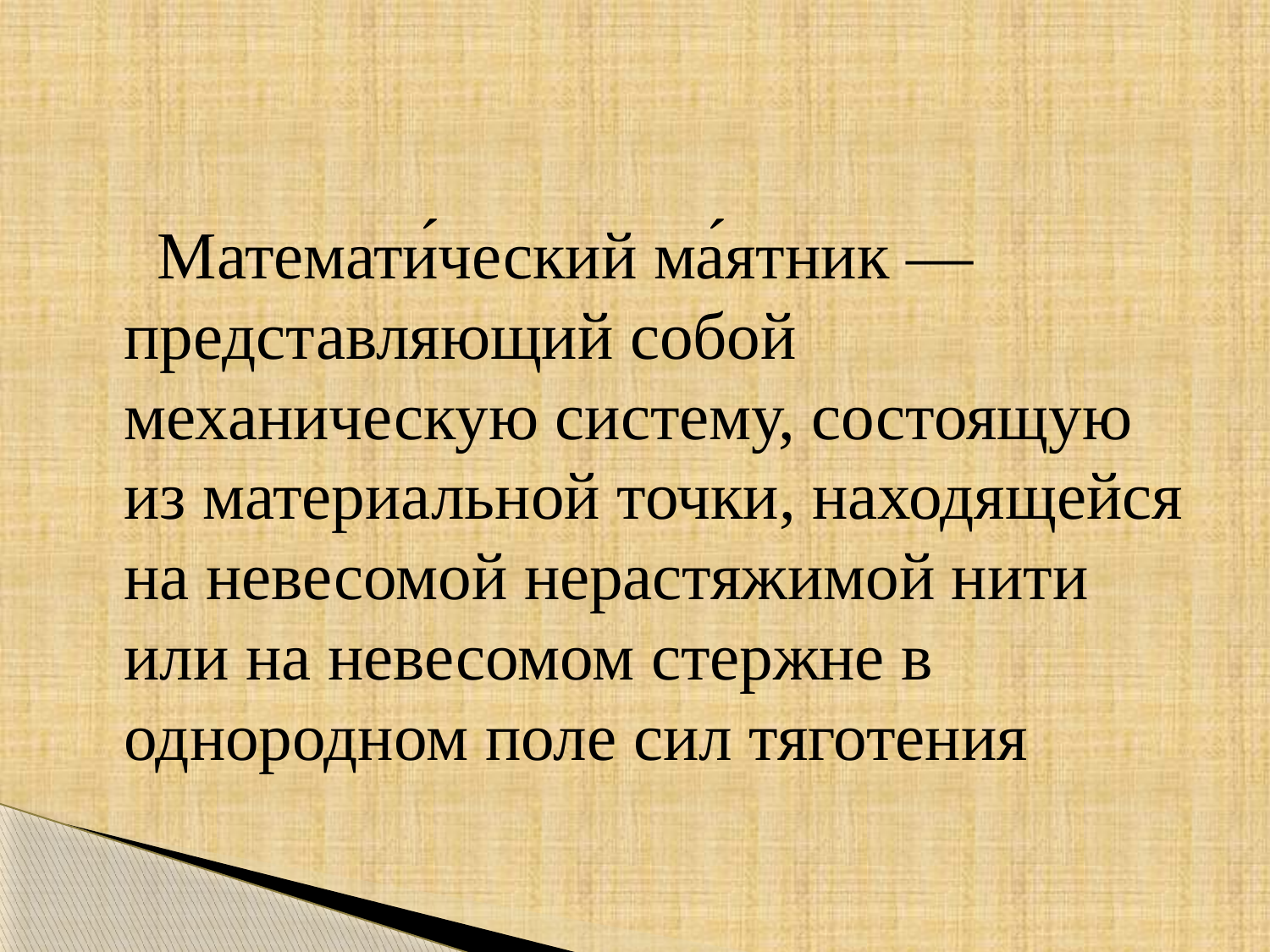

#
    Математи́ческий ма́ятник — представляющий собой механическую систему, состоящую из материальной точки, находящейся на невесомой нерастяжимой нити или на невесомом стержне в однородном поле сил тяготения